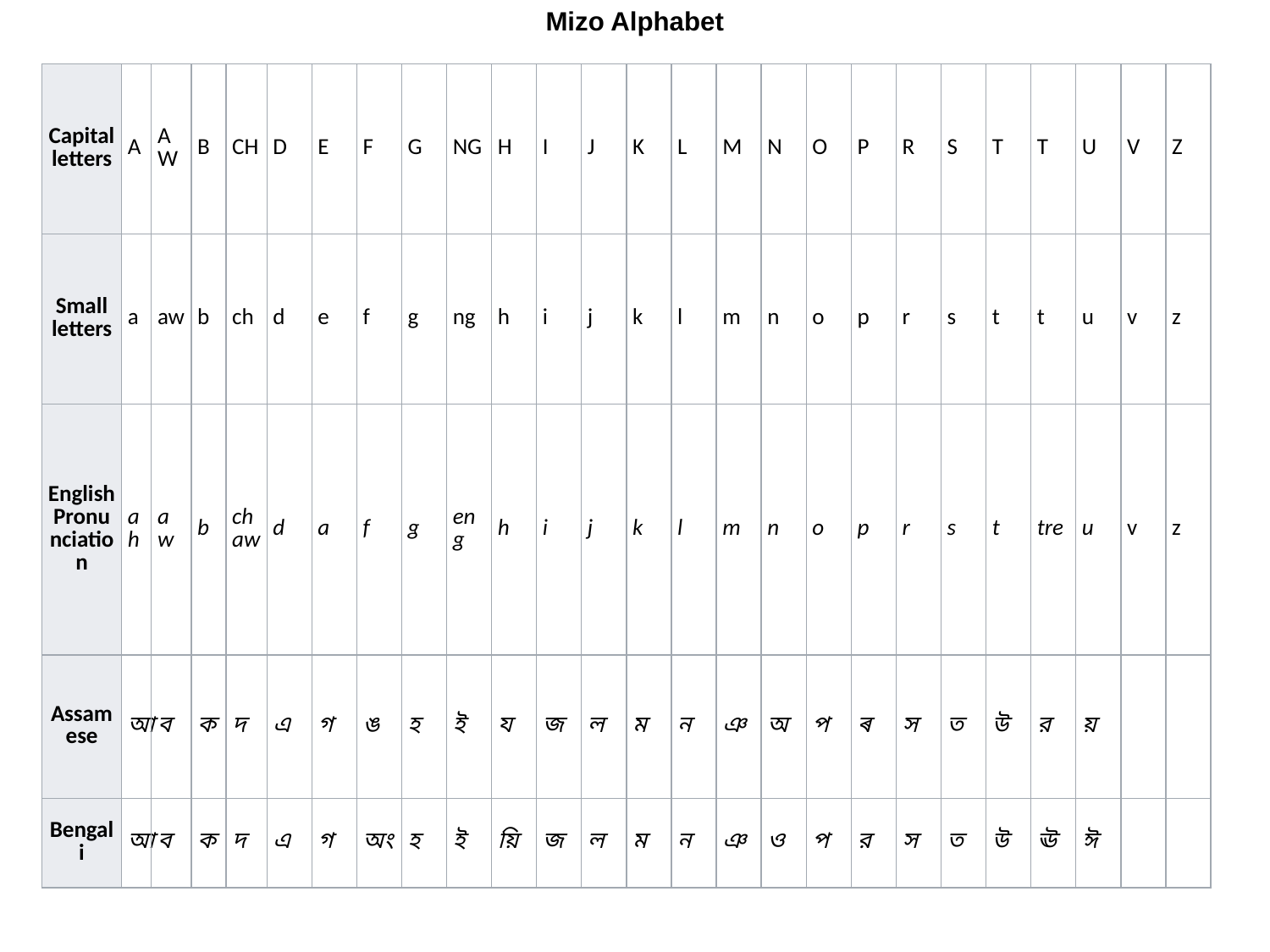

Mizo Alphabet
| Capital letters | A | AW | B | CH | D | E | F | G | NG | H | I | J | K | L | M | N | O | P | R | S | T | T | U | V | Z |
| --- | --- | --- | --- | --- | --- | --- | --- | --- | --- | --- | --- | --- | --- | --- | --- | --- | --- | --- | --- | --- | --- | --- | --- | --- | --- |
| Small letters | a | aw | b | ch | d | e | f | g | ng | h | i | j | k | l | m | n | o | p | r | s | t | t | u | v | z |
| English Pronunciation | ah | aw | b | chaw | d | a | f | g | eng | h | i | j | k | l | m | n | o | p | r | s | t | tre | u | v | z |
| Assamese | আ | ব | ক | দ | এ | গ | ঙ | হ | ই | য | জ | ল | ম | ন | ঞ | অ | প | ৰ | স | ত | উ | র | য় |  |  |
| Bengali | আ | ব | ক | দ | এ | গ | অং | হ | ই | য়ি | জ | ল | ম | ন | ঞ | ও | প | র | স | ত | উ | ঊ | ঈ |  |  |